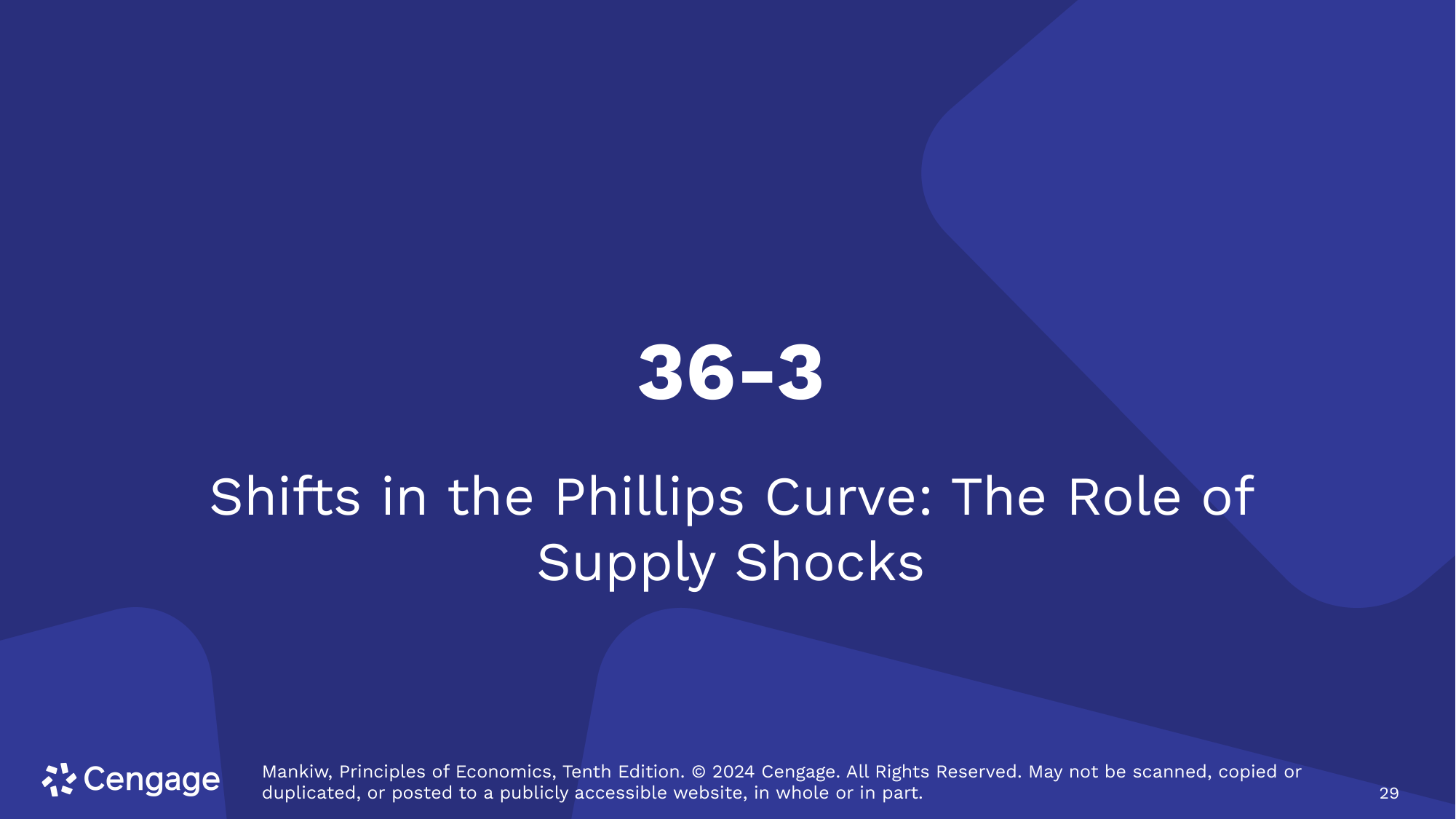

# 36-3
Shifts in the Phillips Curve: The Role of Supply Shocks